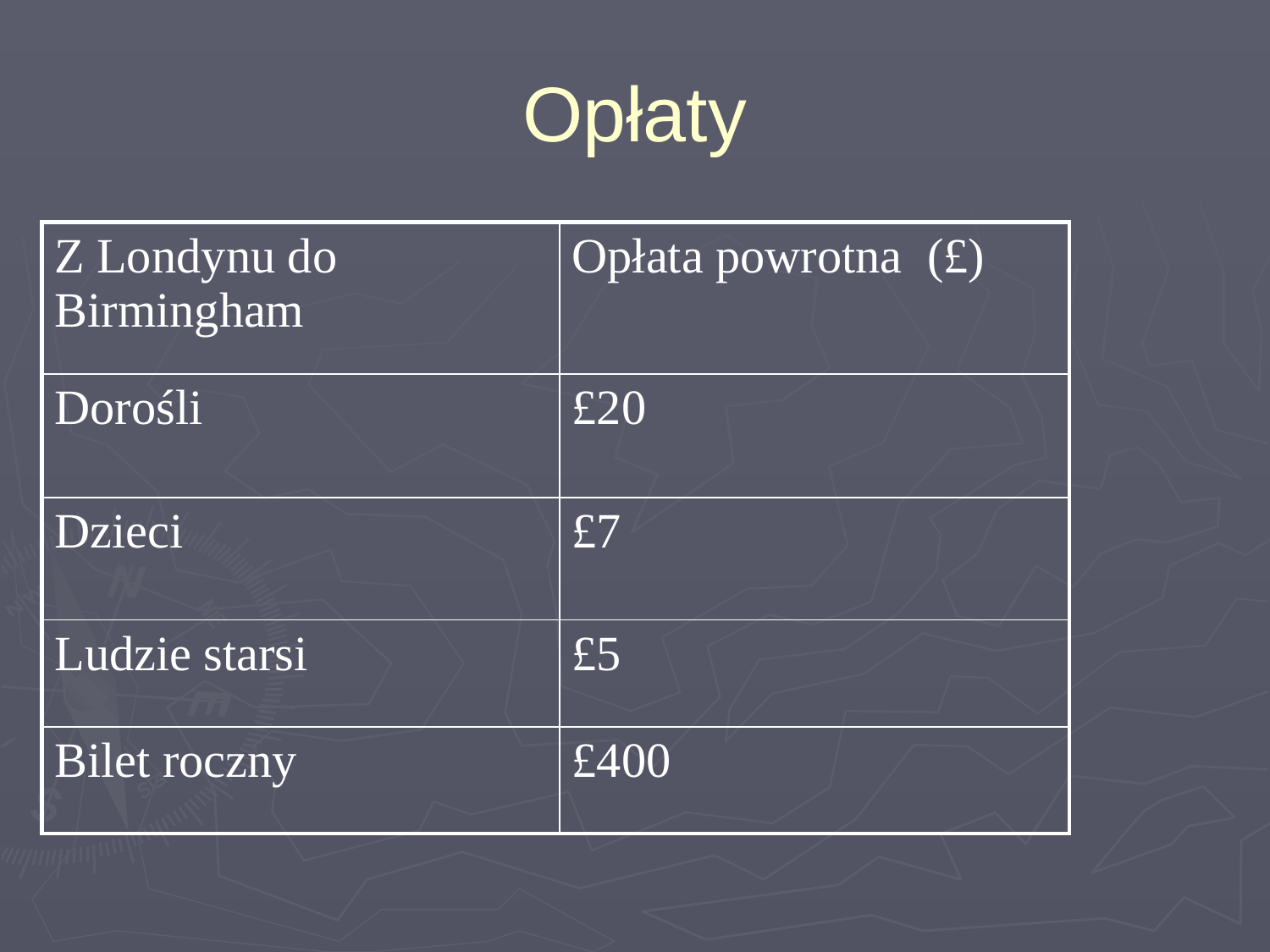

# Opłaty
| Z Londynu do Birmingham | Opłata powrotna (£) |
| --- | --- |
| Dorośli | £20 |
| Dzieci | £7 |
| Ludzie starsi | £5 |
| Bilet roczny | £400 |